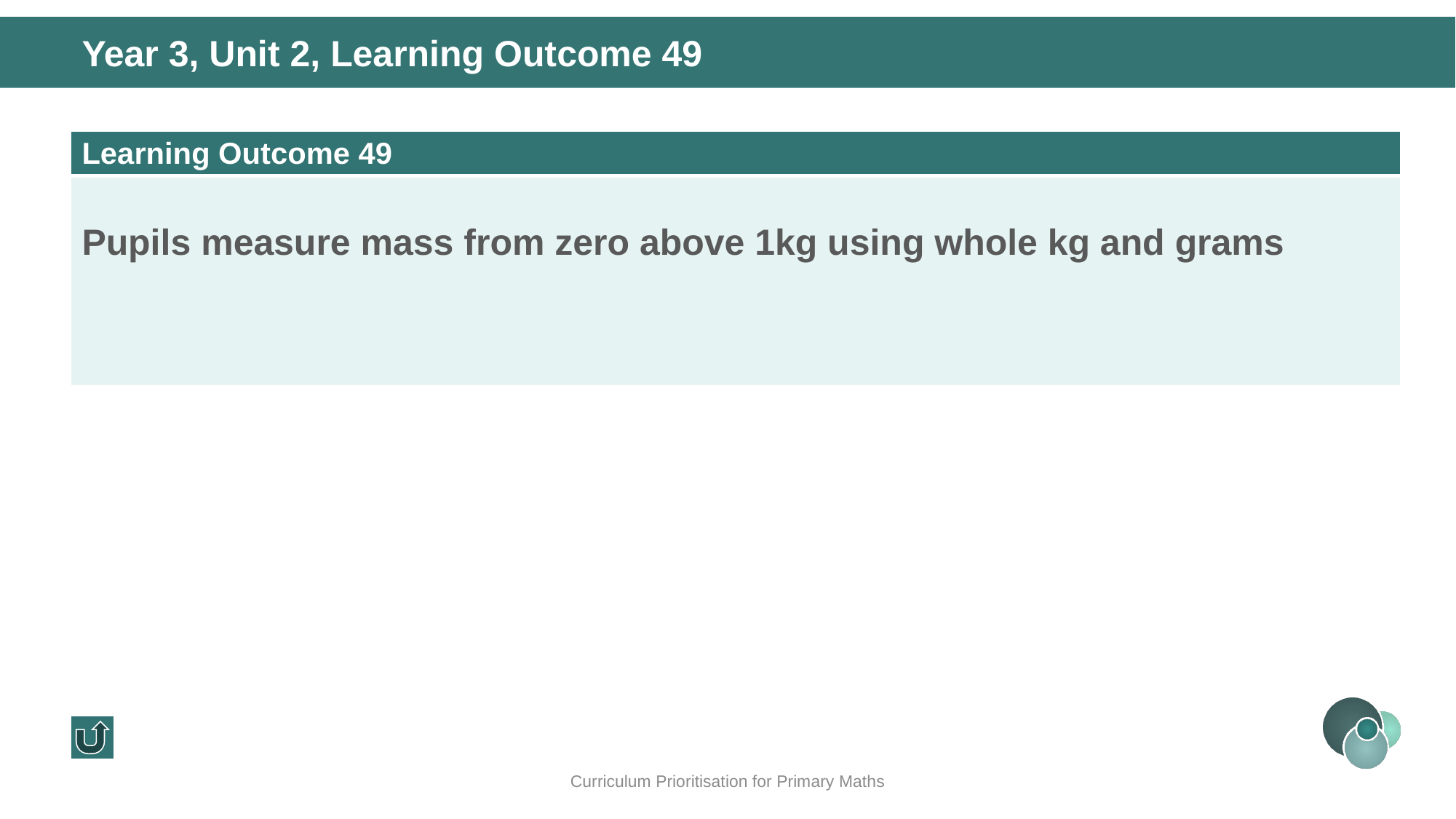

Year 3, Unit 2, Learning Outcome 49
| Learning Outcome 49 |
| --- |
| Pupils measure mass from zero above 1kg using whole kg and grams |

Curriculum Prioritisation for Primary Maths